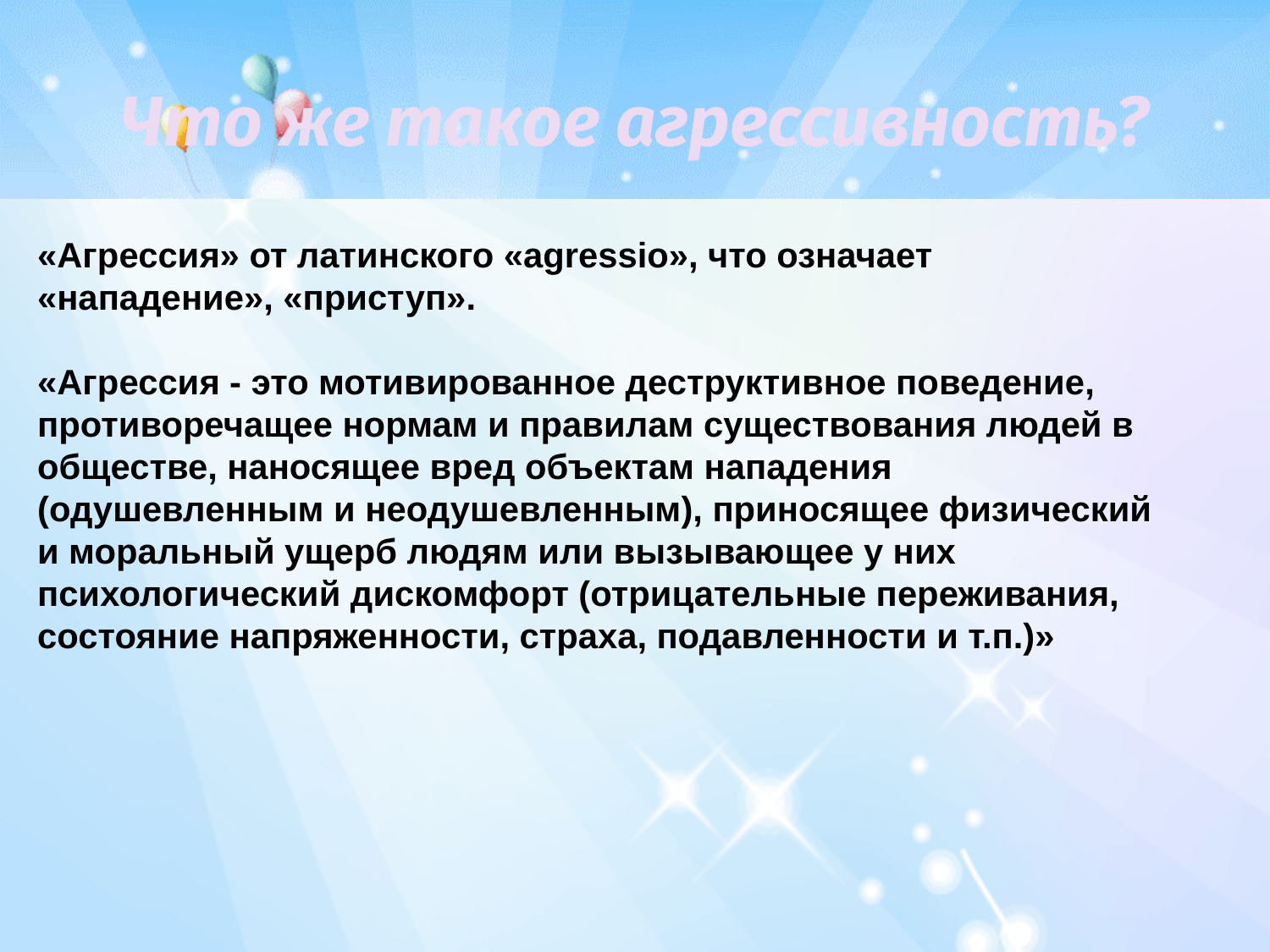

# Что же такое агрессивность?
«Агрессия» от латинского «agressio», что означает «нападение», «приступ».

«Агрессия - это мотивированное деструктивное поведение, противоречащее нормам и правилам существования людей в обществе, наносящее вред объектам нападения (одушевленным и неодушевленным), приносящее физический и моральный ущерб людям или вызывающее у них психологический дискомфорт (отрицательные переживания, состояние напряженности, страха, подавленности и т.п.)»